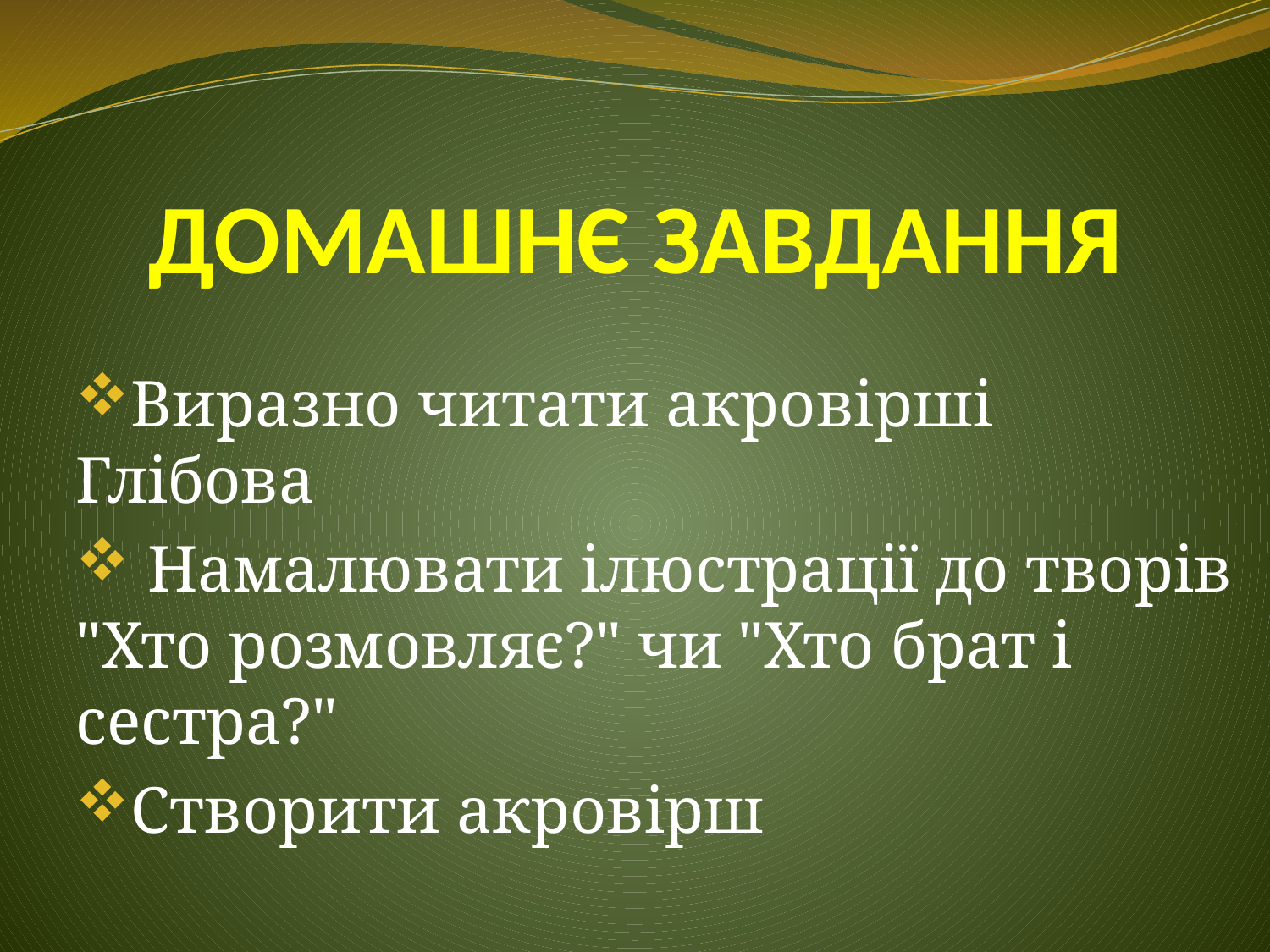

# ДОМАШНЄ ЗАВДАННЯ
Виразно читати акровірші Глібова
 Намалювати ілюстрації до творів "Хто розмовляє?" чи "Хто брат і сестра?"
Створити акровірш